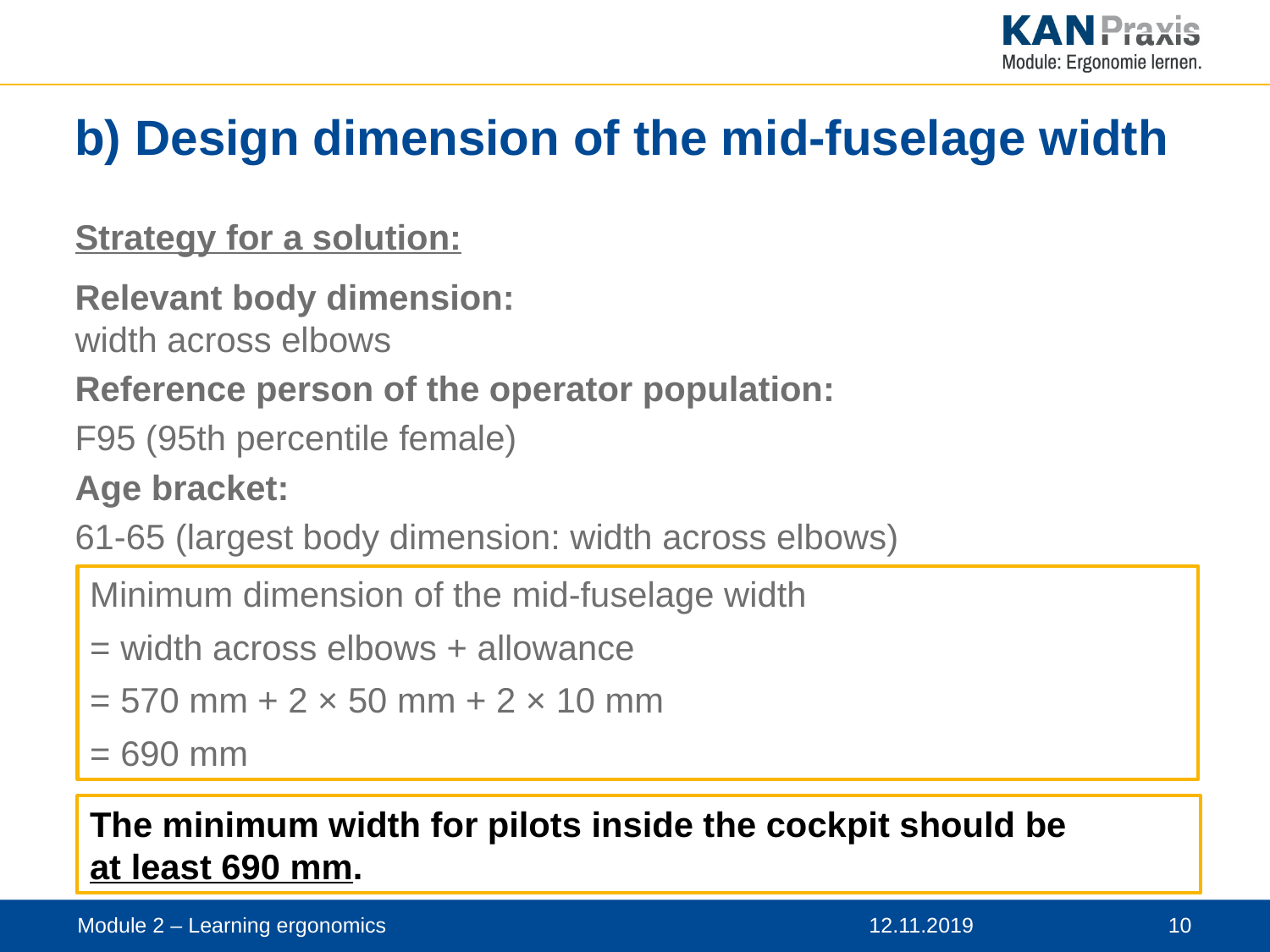

# b) Design dimension of the mid-fuselage width
Strategy for a solution:

Relevant body dimension:
width across elbows
Reference person of the operator population:
F95 (95th percentile female)
Age bracket:
61-65 (largest body dimension: width across elbows)

Minimum dimension of the mid-fuselage width
= width across elbows + allowance
= 570 mm + 2 × 50 mm + 2 × 10 mm
= 690 mm
The minimum width for pilots inside the cockpit should be
at least 690 mm.
Module 2 – Learning ergonomics
12.11.2019
 10